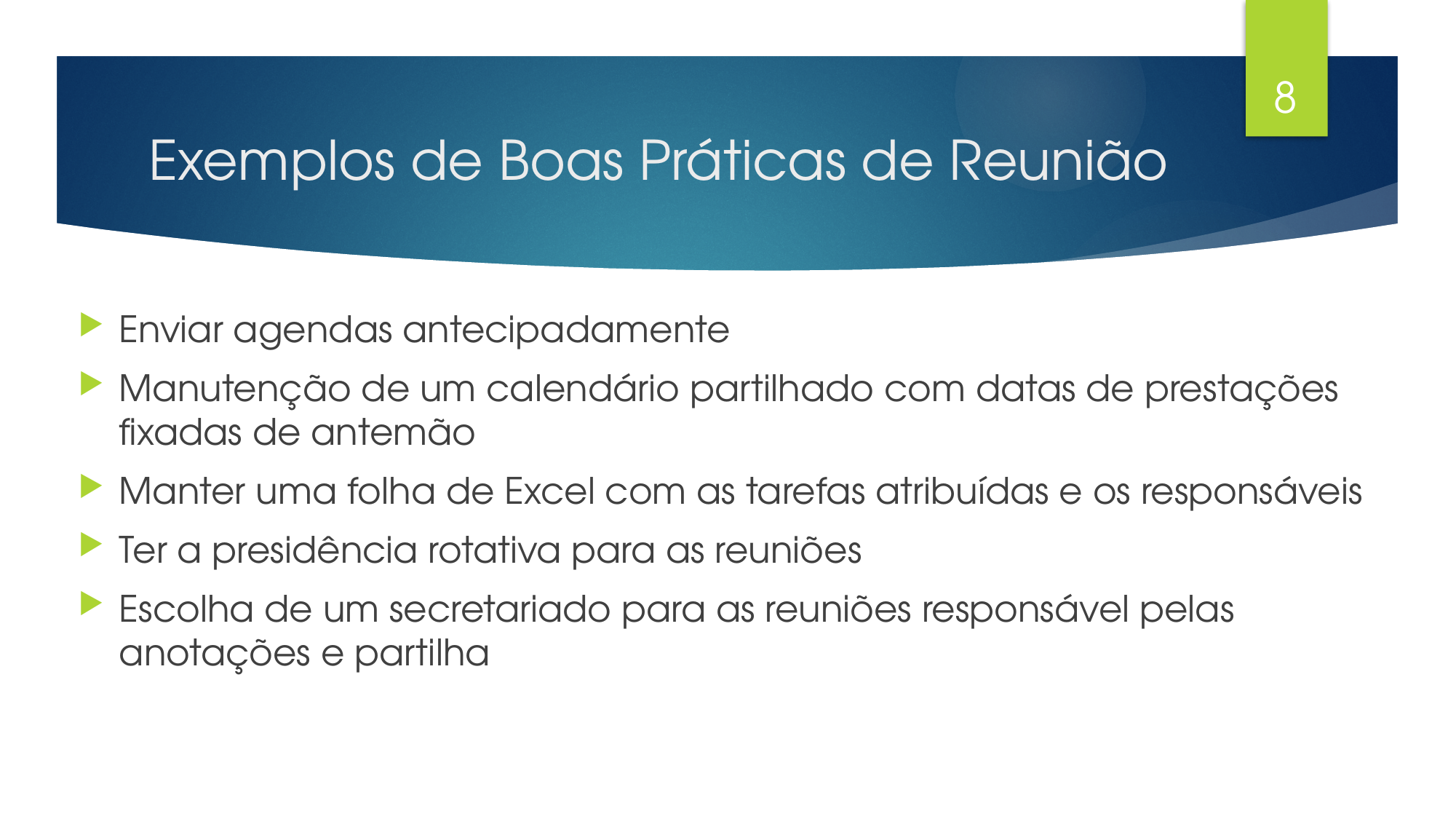

8
# Exemplos de Boas Práticas de Reunião
Enviar agendas antecipadamente
Manutenção de um calendário partilhado com datas de prestações fixadas de antemão
Manter uma folha de Excel com as tarefas atribuídas e os responsáveis
Ter a presidência rotativa para as reuniões
Escolha de um secretariado para as reuniões responsável pelas anotações e partilha